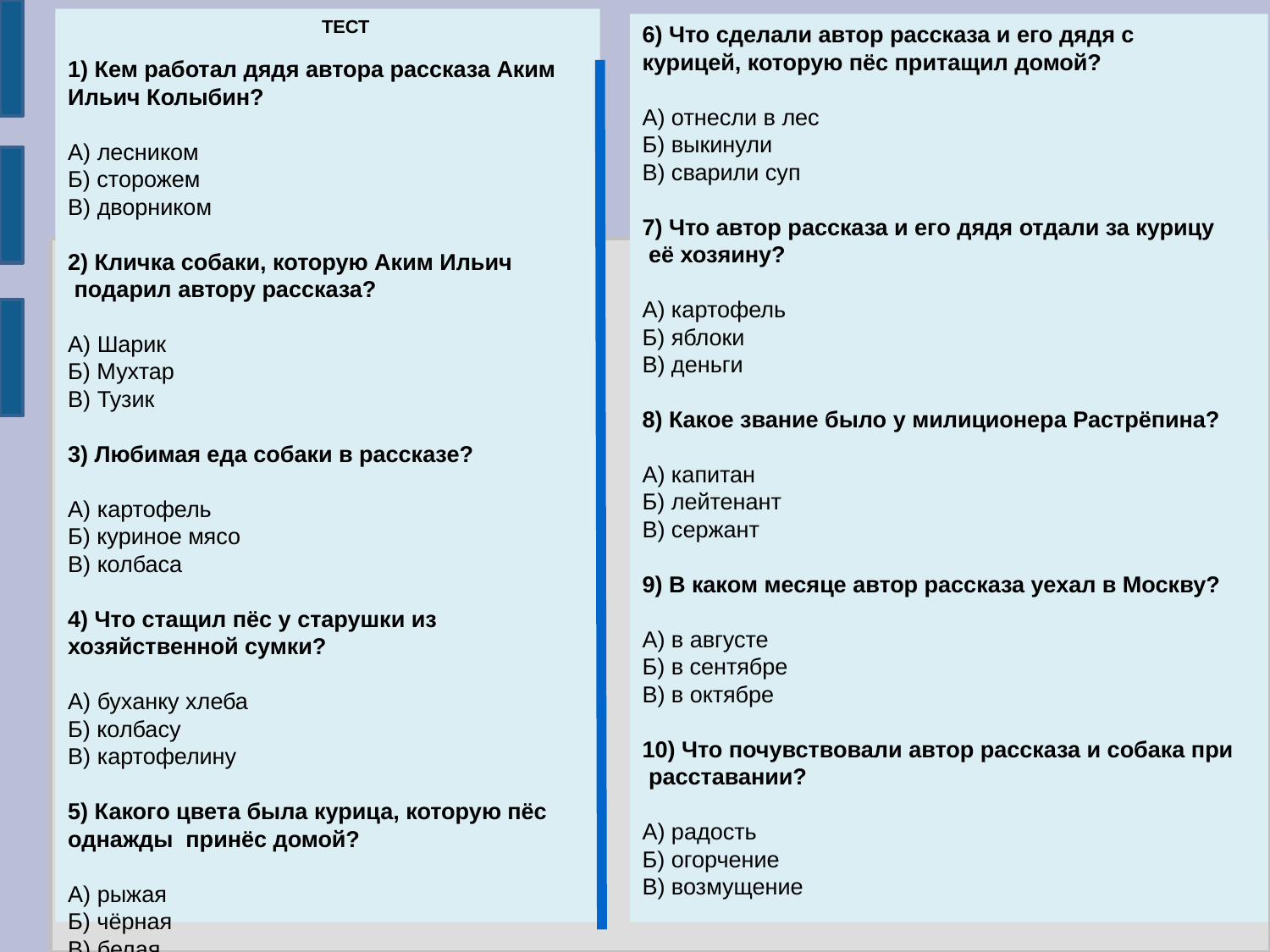

ТЕСТ
1) Кем работал дядя автора рассказа Аким
Ильич Колыбин?
А) лесником
Б) сторожем
В) дворником
2) Кличка собаки, которую Аким Ильич
 подарил автору рассказа?
А) Шарик
Б) Мухтар
В) Тузик
3) Любимая еда собаки в рассказе?
А) картофель
Б) куриное мясо
В) колбаса
4) Что стащил пёс у старушки из
хозяйственной сумки?
А) буханку хлеба
Б) колбасу
В) картофелину
5) Какого цвета была курица, которую пёс
однажды  принёс домой?
А) рыжая
Б) чёрная
В) белая
6) Что сделали автор рассказа и его дядя с
курицей, которую пёс притащил домой?
А) отнесли в лес
Б) выкинули
В) сварили суп
7) Что автор рассказа и его дядя отдали за курицу
 её хозяину?
А) картофель
Б) яблоки
В) деньги
8) Какое звание было у милиционера Растрёпина?
А) капитан
Б) лейтенант
В) сержант
9) В каком месяце автор рассказа уехал в Москву?
А) в августе
Б) в сентябре
В) в октябре
10) Что почувствовали автор рассказа и собака при
 расставании?
А) радость
Б) огорчение
В) возмущение